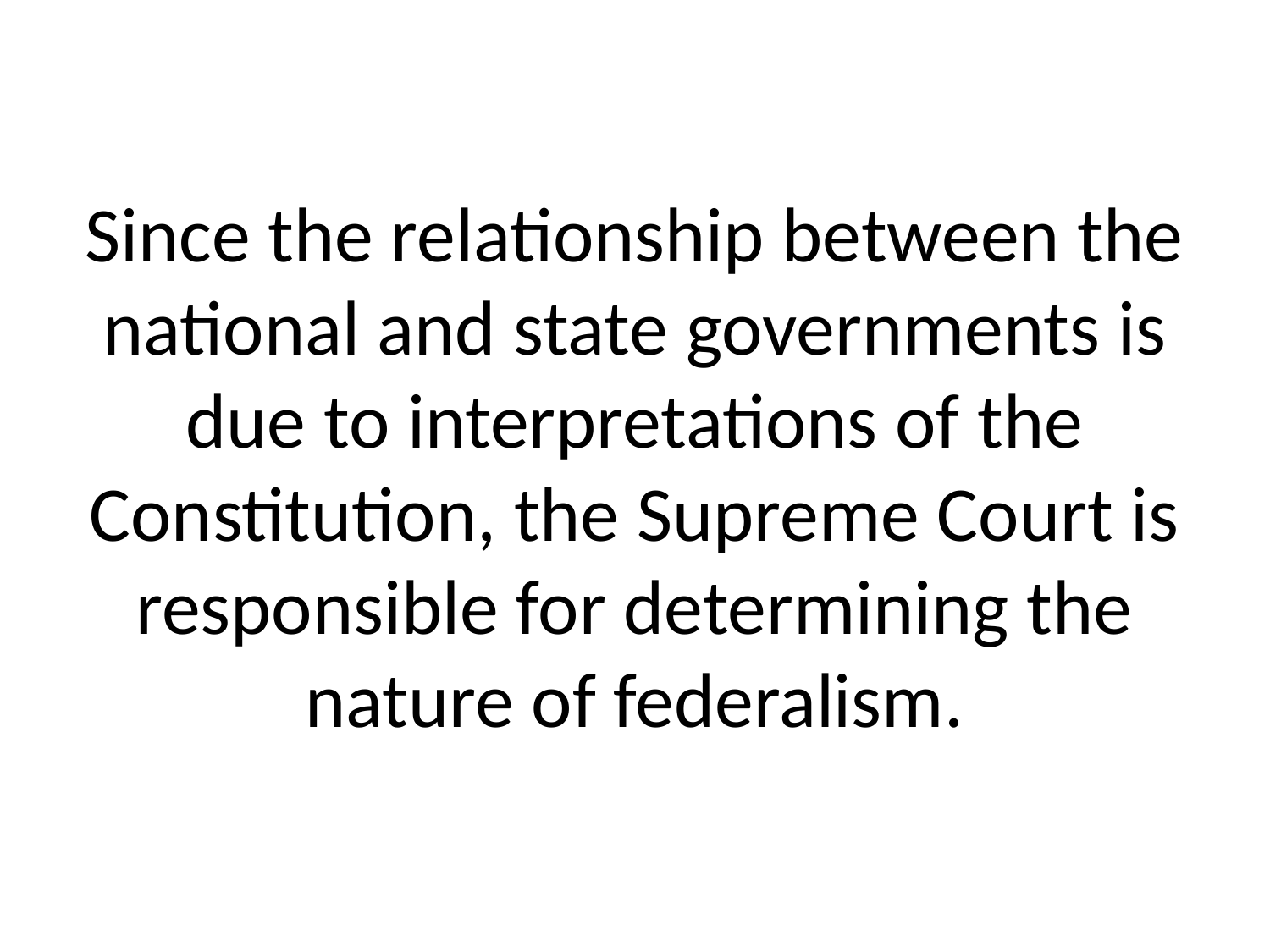

# Since the relationship between the national and state governments is due to interpretations of the Constitution, the Supreme Court is responsible for determining the nature of federalism.